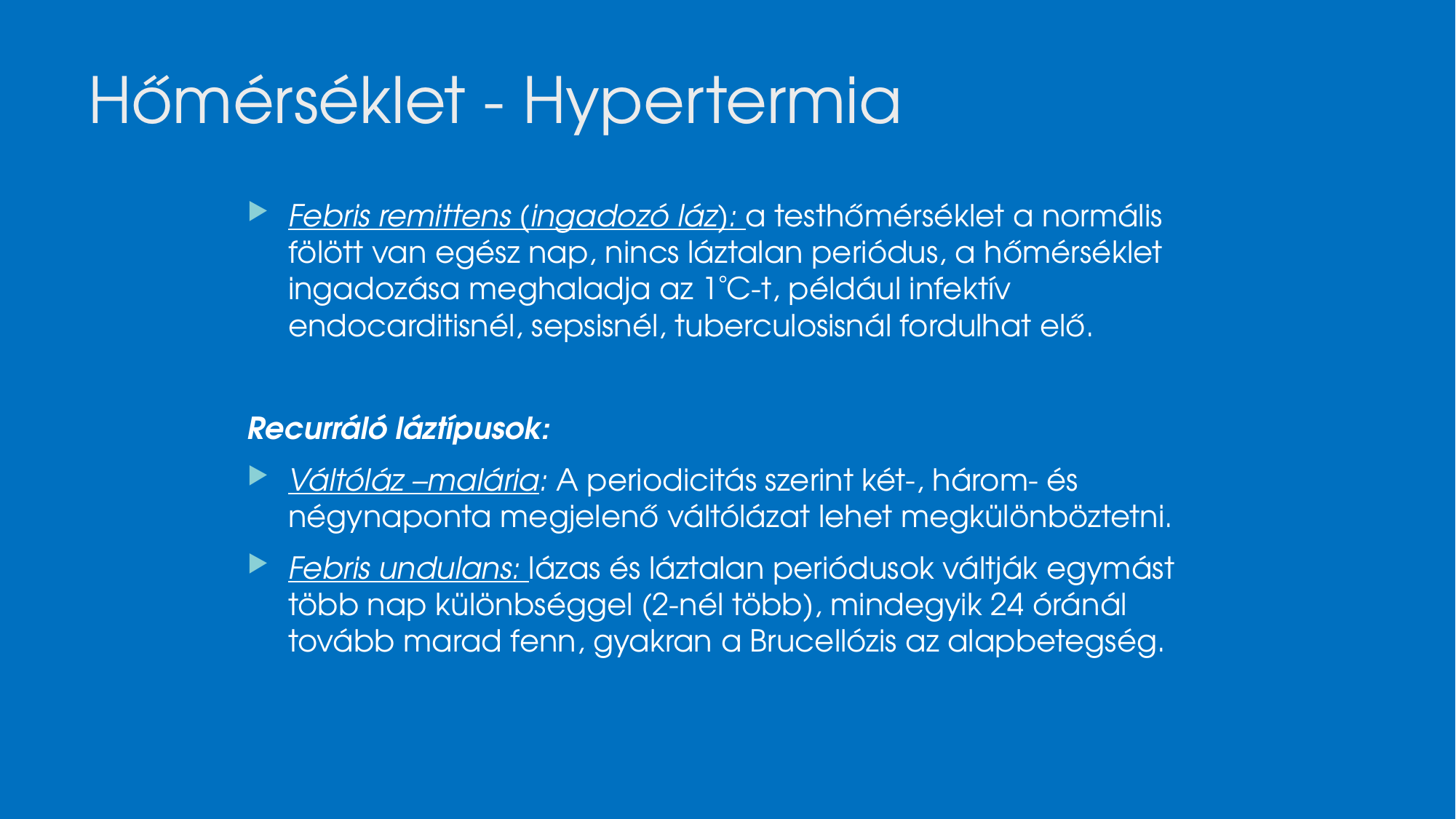

# Hőmérséklet - Hypertermia
Febris remittens (ingadozó láz): a testhőmérséklet a normális fölött van egész nap, nincs láztalan periódus, a hőmérséklet ingadozása meghaladja az 1°C-t, például infektív endocarditisnél, sepsisnél, tuberculosisnál fordulhat elő.

Recurráló láztípusok:
Váltóláz –malária: A periodicitás szerint két-, három- és négynaponta megjelenő váltólázat lehet megkülönböztetni.
Febris undulans: lázas és láztalan periódusok váltják egymást több nap különbséggel (2-nél több), mindegyik 24 óránál tovább marad fenn, gyakran a Brucellózis az alapbetegség.